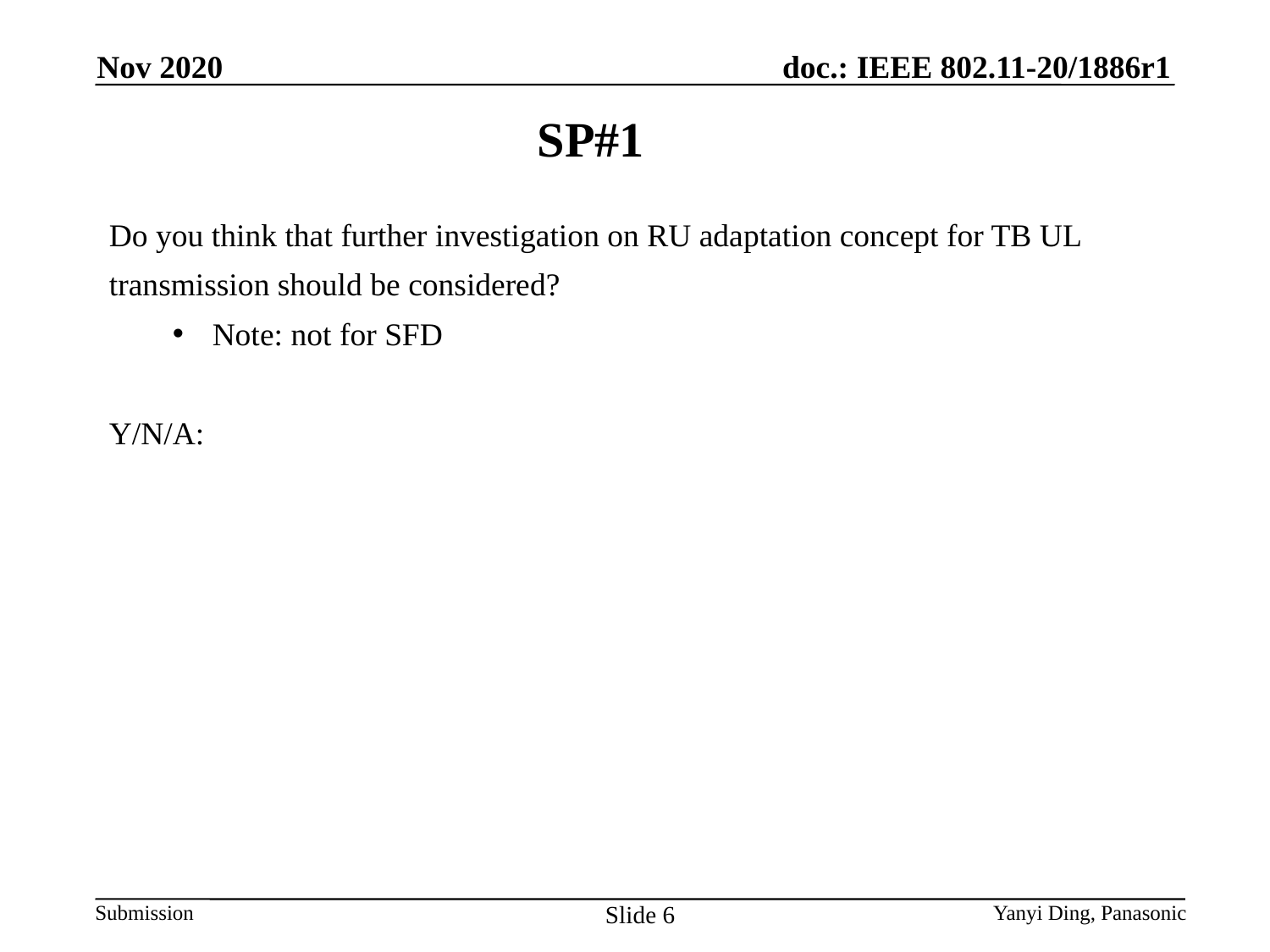

Nov 2020
SP#1
Do you think that further investigation on RU adaptation concept for TB UL transmission should be considered?
Note: not for SFD

Y/N/A:
Slide 6
Yanyi Ding, Panasonic